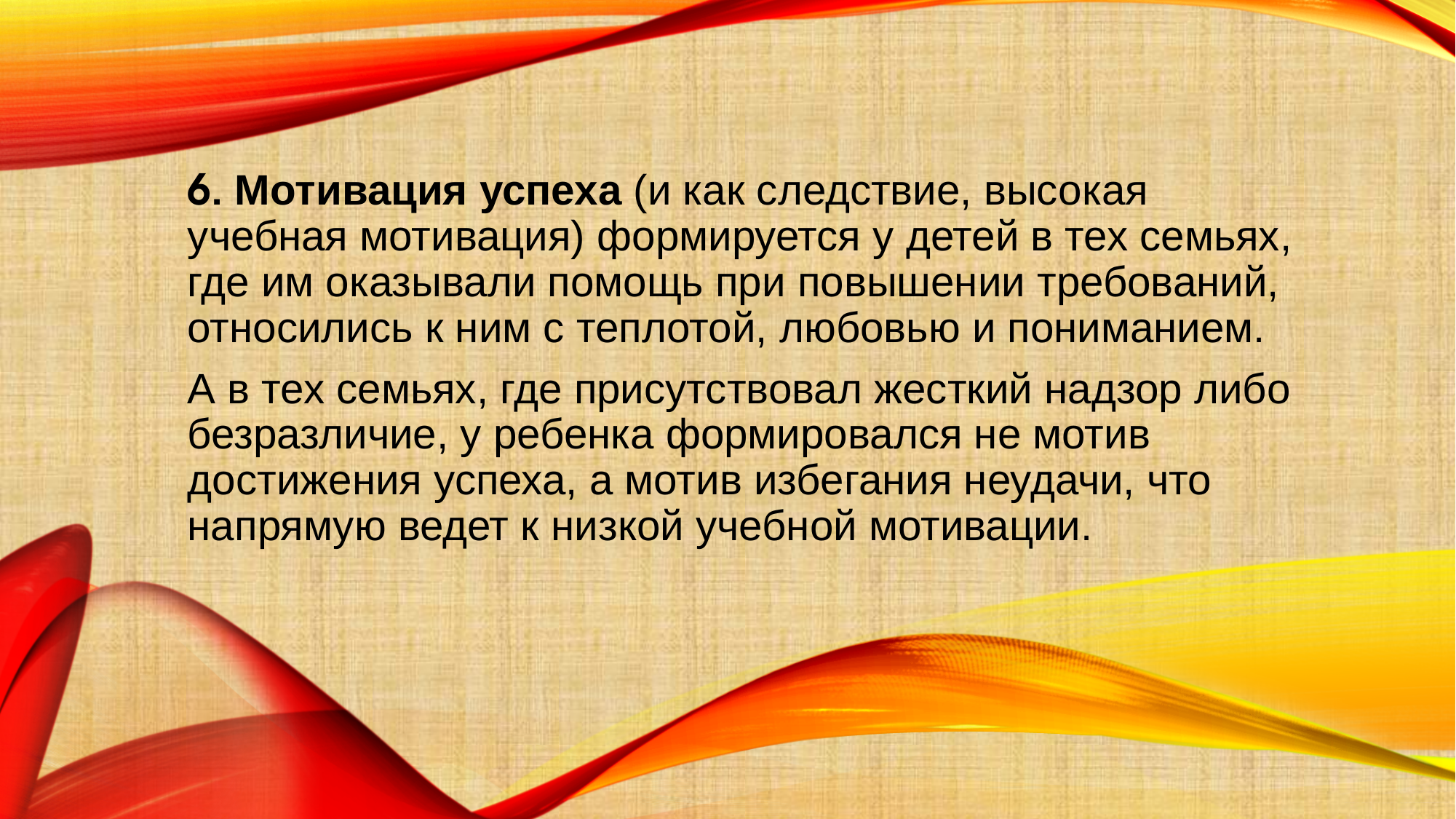

#
6. Мотивация успеха (и как следствие, высокая учебная мотивация) формируется у детей в тех семьях, где им оказывали помощь при повышении требований, относились к ним с теплотой, любовью и пониманием.
А в тех семьях, где присутствовал жесткий надзор либо безразличие, у ребенка формировался не мотив достижения успеха, а мотив избегания неудачи, что напрямую ведет к низкой учебной мотивации.